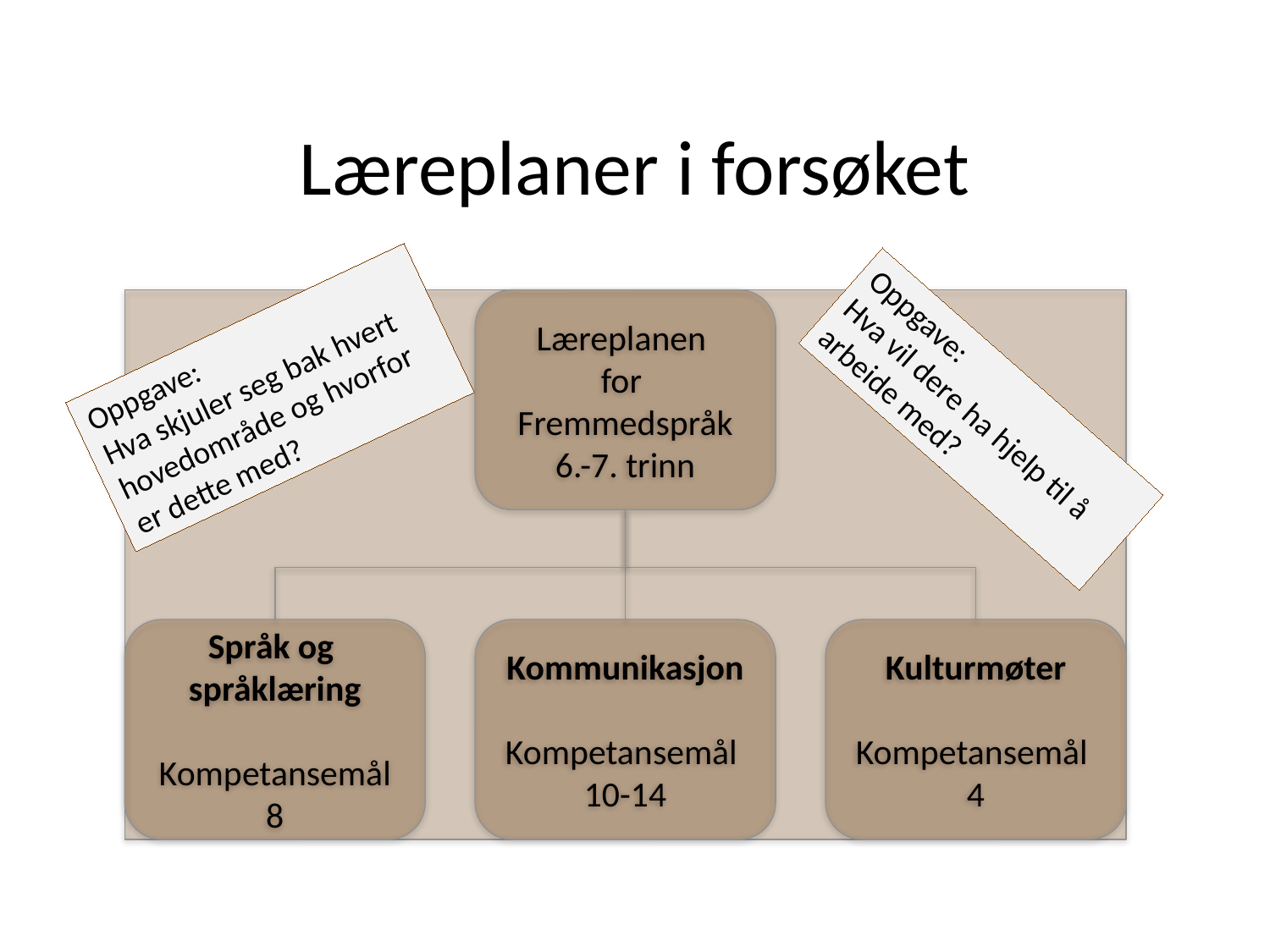

# Læreplaner i forsøket

Læreplanen
for
Fremmedspråk
6.-7. trinn
Språk og
språklæring

Kompetansemål
8
Kommunikasjon

Kompetansemål
10-14
Kulturmøter

Kompetansemål
4
Oppgave:
Hva skjuler seg bak hvert hovedområde og hvorfor er dette med?
Oppgave:
Hva vil dere ha hjelp til å arbeide med?